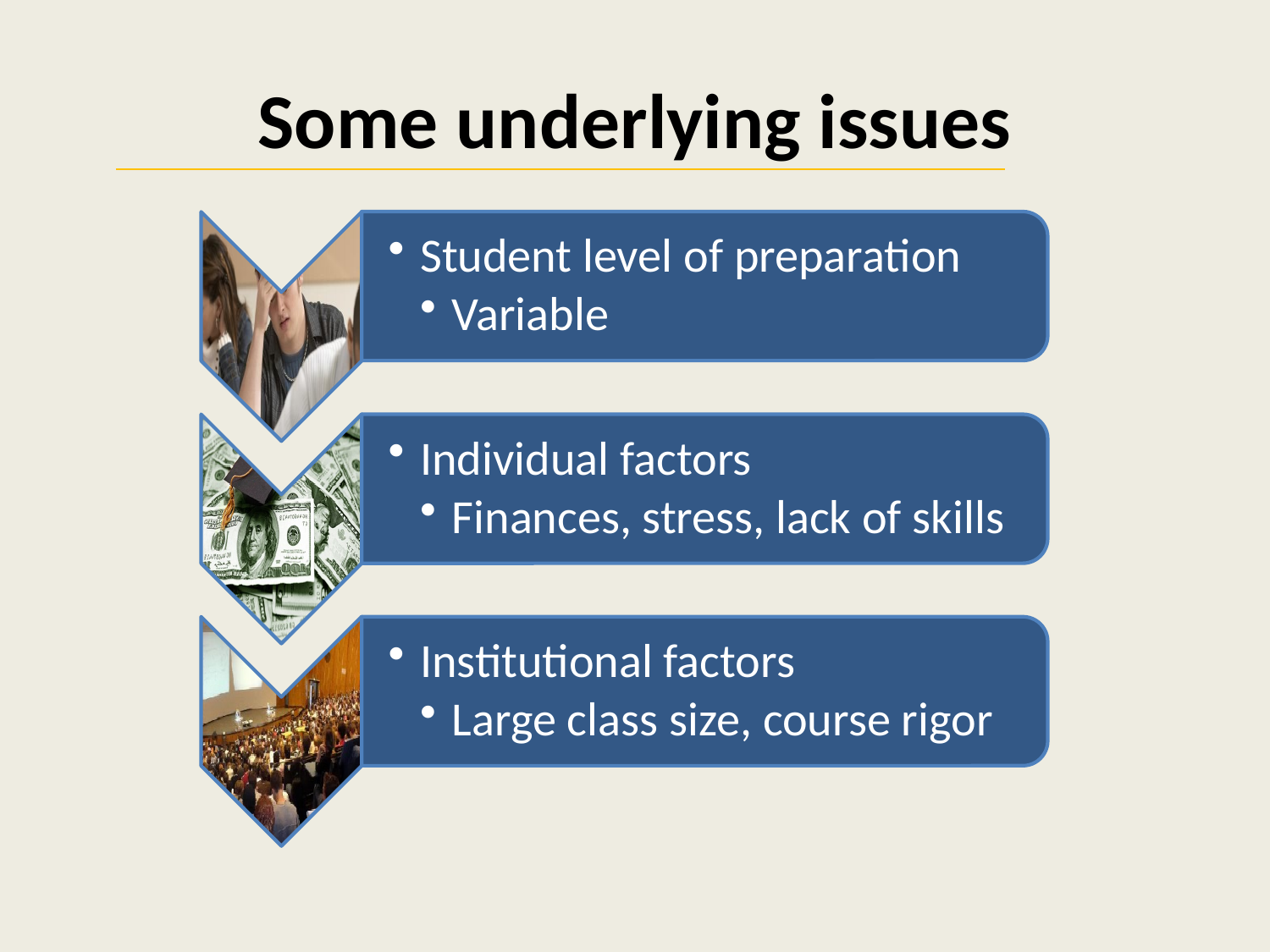

# Some underlying issues

Student level of preparation
Variable

Individual factors
Finances, stress, lack of skills

Institutional factors
Large class size, course rigor